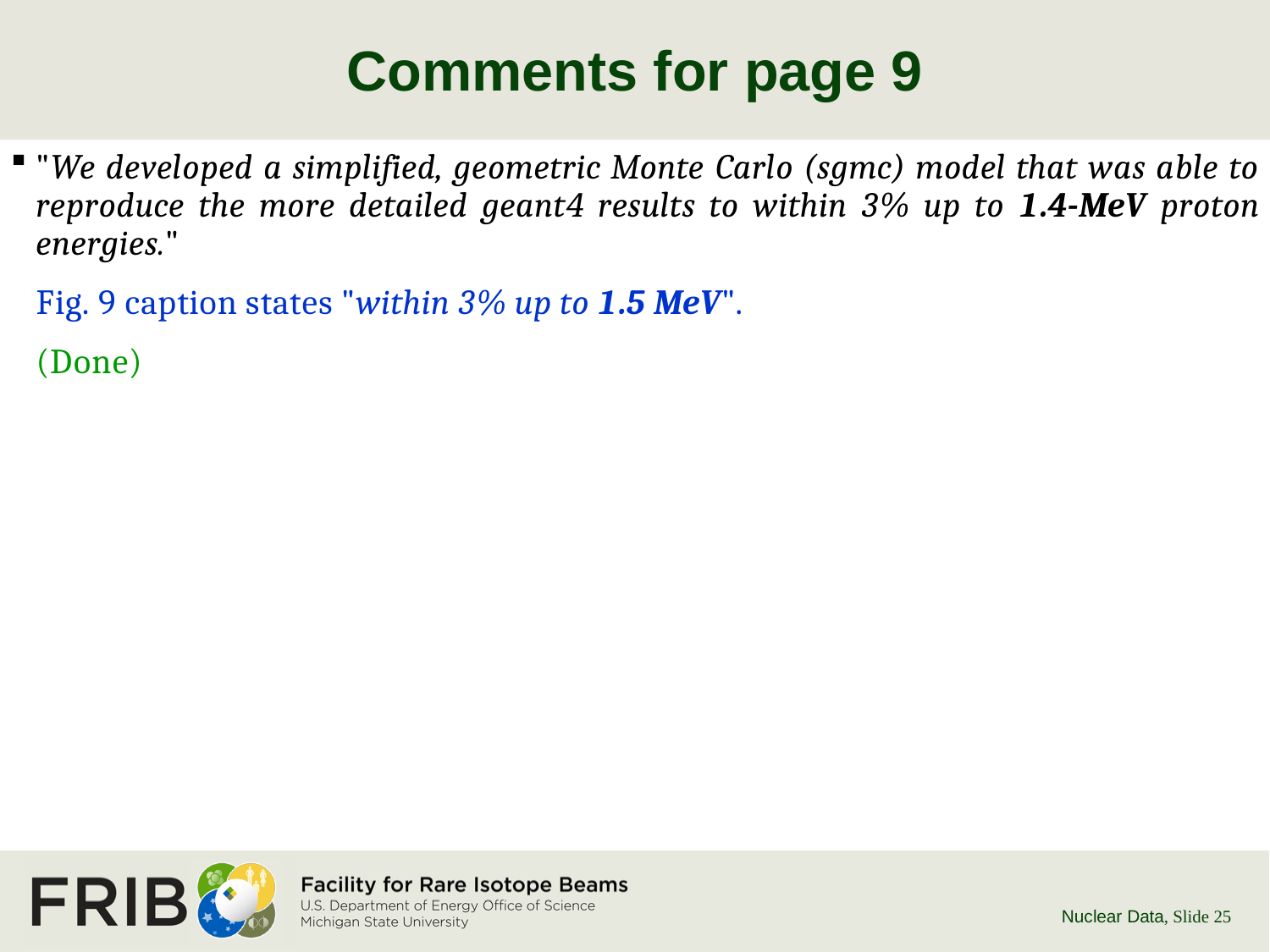

# Comments for page 9
"We developed a simplified, geometric Monte Carlo (sgmc) model that was able to reproduce the more detailed geant4 results to within 3% up to 1.4-MeV proton energies."
Fig. 9 caption states "within 3% up to 1.5 MeV".
(Done)
Nuclear Data
, Slide 25